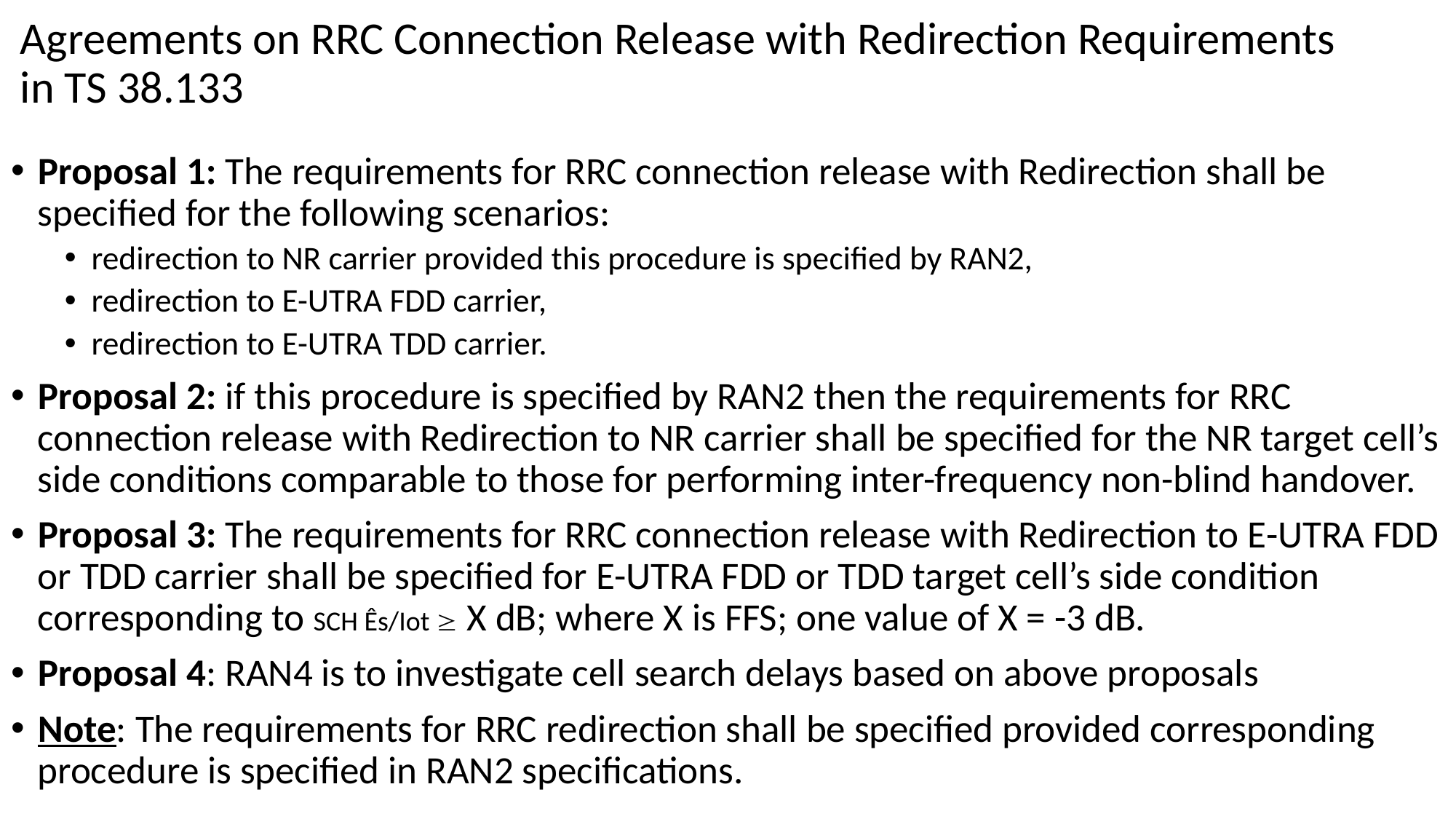

# Agreements on RRC Connection Release with Redirection Requirements in TS 38.133
Proposal 1: The requirements for RRC connection release with Redirection shall be specified for the following scenarios:
redirection to NR carrier provided this procedure is specified by RAN2,
redirection to E-UTRA FDD carrier,
redirection to E-UTRA TDD carrier.
Proposal 2: if this procedure is specified by RAN2 then the requirements for RRC connection release with Redirection to NR carrier shall be specified for the NR target cell’s side conditions comparable to those for performing inter-frequency non-blind handover.
Proposal 3: The requirements for RRC connection release with Redirection to E-UTRA FDD or TDD carrier shall be specified for E-UTRA FDD or TDD target cell’s side condition corresponding to SCH Ês/Iot ≥ X dB; where X is FFS; one value of X = -3 dB.
Proposal 4: RAN4 is to investigate cell search delays based on above proposals
Note: The requirements for RRC redirection shall be specified provided corresponding procedure is specified in RAN2 specifications.